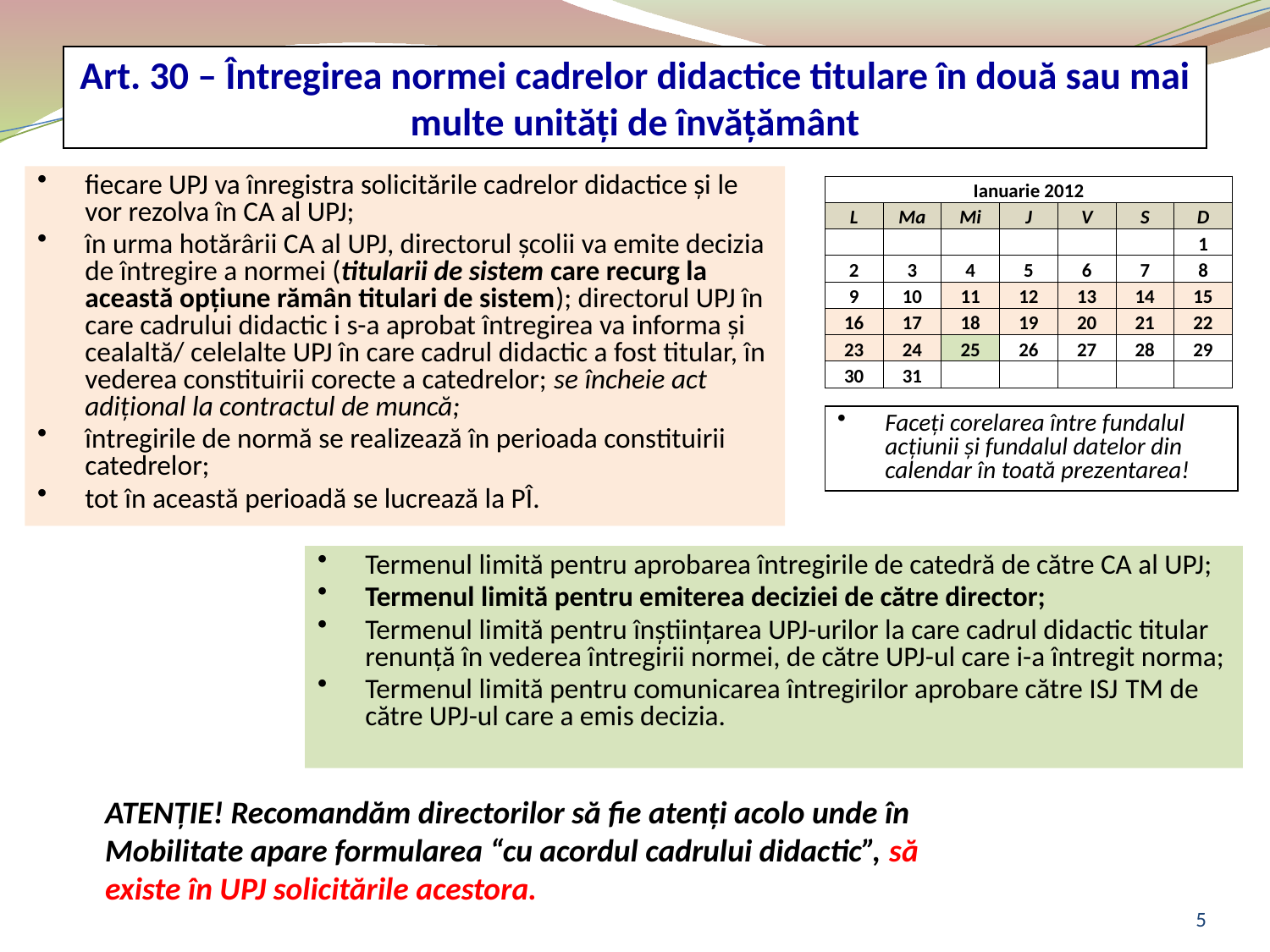

Art. 30 – Întregirea normei cadrelor didactice titulare în două sau mai multe unităţi de învăţământ
fiecare UPJ va înregistra solicitările cadrelor didactice şi le vor rezolva în CA al UPJ;
în urma hotărârii CA al UPJ, directorul şcolii va emite decizia de întregire a normei (titularii de sistem care recurg la această opţiune rămân titulari de sistem); directorul UPJ în care cadrului didactic i s-a aprobat întregirea va informa şi cealaltă/ celelalte UPJ în care cadrul didactic a fost titular, în vederea constituirii corecte a catedrelor; se încheie act adiţional la contractul de muncă;
întregirile de normă se realizează în perioada constituirii catedrelor;
tot în această perioadă se lucrează la PÎ.
| Ianuarie 2012 |  |  |  |  |  |  |
| --- | --- | --- | --- | --- | --- | --- |
| L | Ma | Mi | J | V | S | D |
|  |  |  |  |  |  | 1 |
| 2 | 3 | 4 | 5 | 6 | 7 | 8 |
| 9 | 10 | 11 | 12 | 13 | 14 | 15 |
| 16 | 17 | 18 | 19 | 20 | 21 | 22 |
| 23 | 24 | 25 | 26 | 27 | 28 | 29 |
| 30 | 31 |  |  |  |  |  |
Faceţi corelarea între fundalul acţiunii şi fundalul datelor din calendar în toată prezentarea!
Termenul limită pentru aprobarea întregirile de catedră de către CA al UPJ;
Termenul limită pentru emiterea deciziei de către director;
Termenul limită pentru înştiinţarea UPJ-urilor la care cadrul didactic titular renunţă în vederea întregirii normei, de către UPJ-ul care i-a întregit norma;
Termenul limită pentru comunicarea întregirilor aprobare către ISJ TM de către UPJ-ul care a emis decizia.
ATENŢIE! Recomandăm directorilor să fie atenţi acolo unde în Mobilitate apare formularea “cu acordul cadrului didactic”, să existe în UPJ solicitările acestora.
5